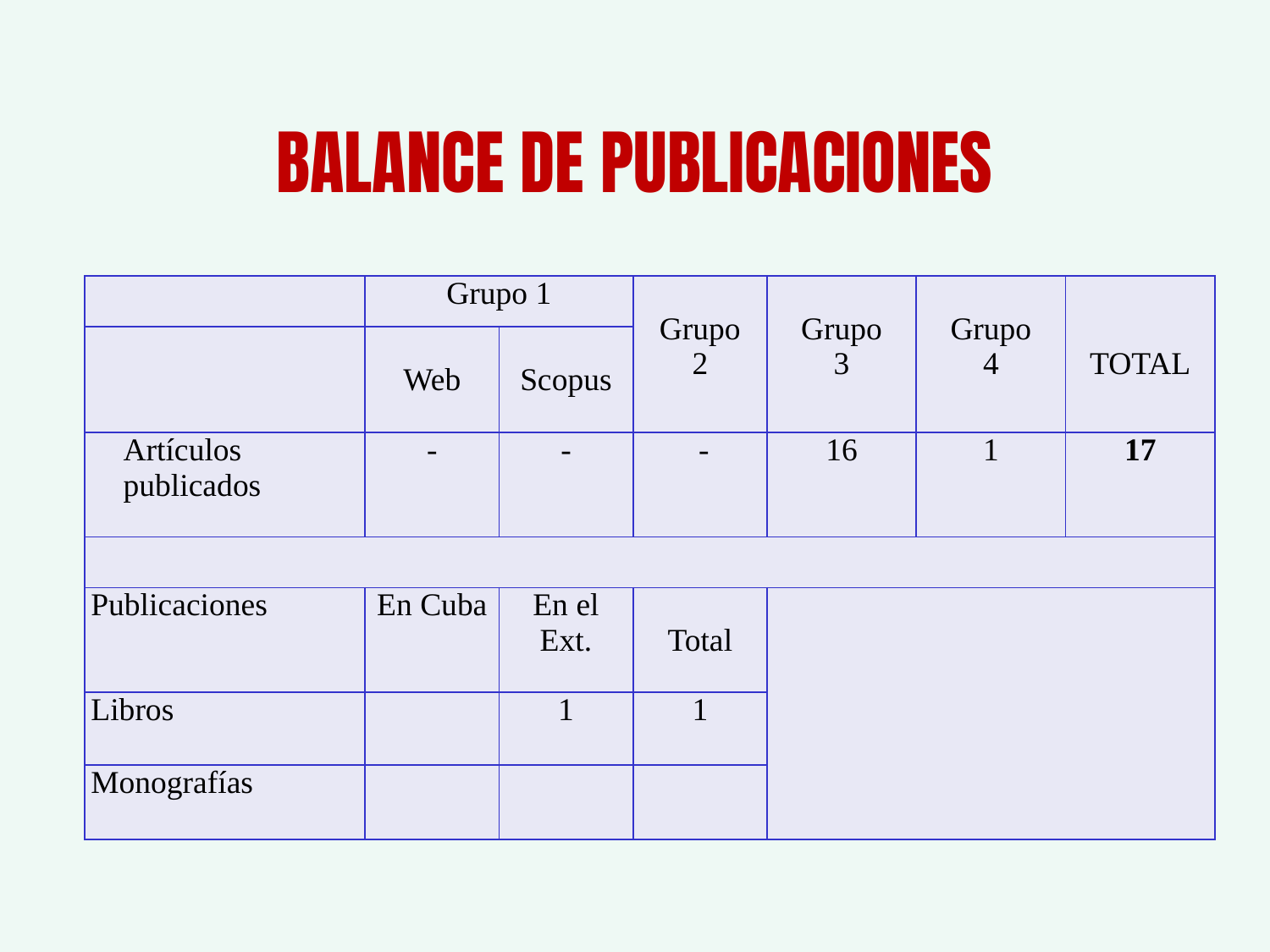

# BALANCE DE PUBLICACIONES
|  | Grupo 1 |  | Grupo 2 | Grupo 3 | Grupo 4 | TOTAL |
| --- | --- | --- | --- | --- | --- | --- |
|  | Web | Scopus |  |  |  |  |
| Artículos publicados | - | - | - | 16 | 1 | 17 |
|  |  |  |  |  |  |  |
| Publicaciones | En Cuba | En el Ext. | Total |  |  |  |
| Libros |  | 1 | 1 |  |  |  |
| Monografías |  |  |  |  |  |  |